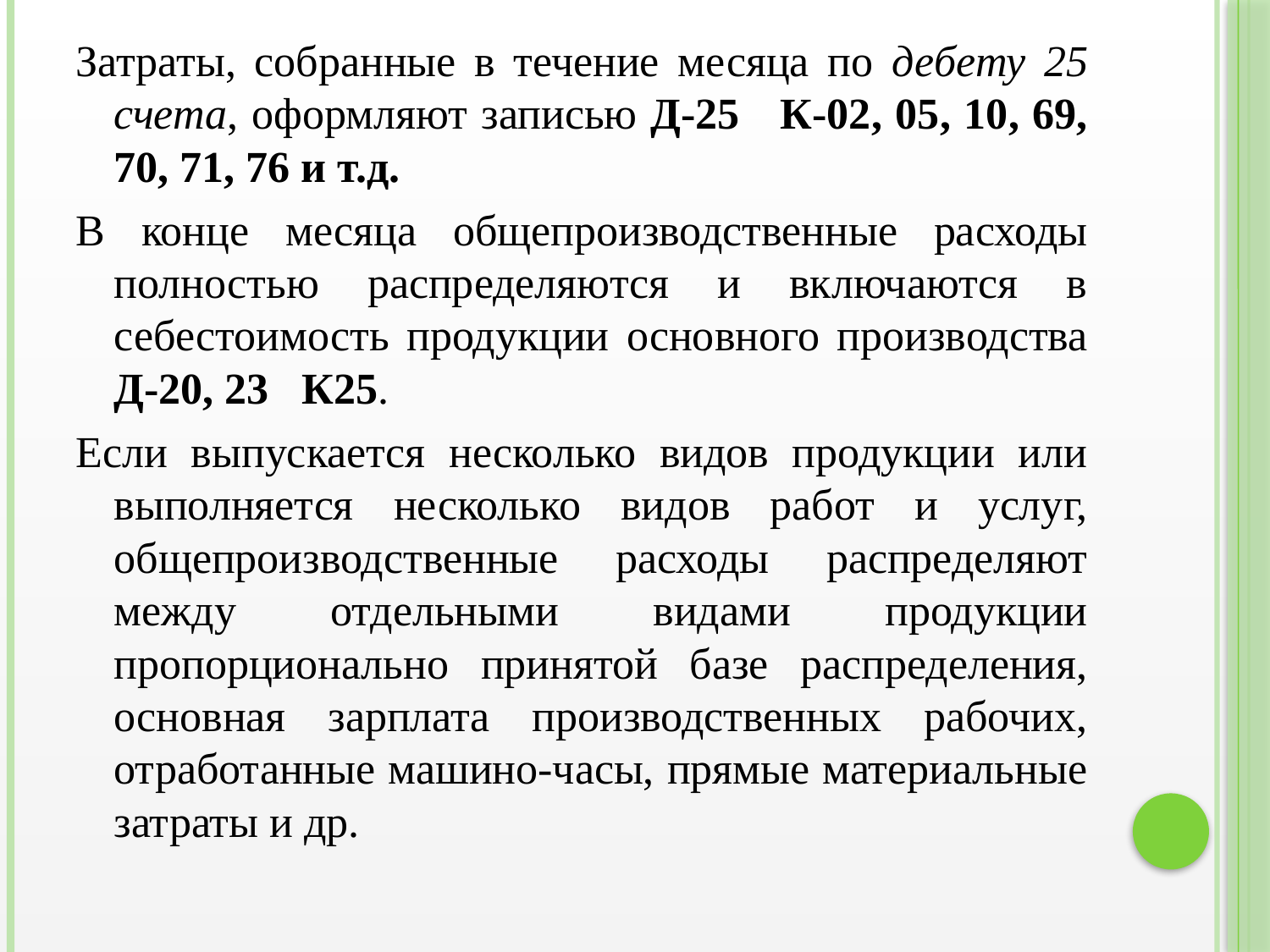

Затраты, собранные в течение месяца по дебету 25 счета, оформляют записью Д-25   К-02, 05, 10, 69, 70, 71, 76 и т.д.
В конце месяца общепроизводственные расходы полностью распределяются и включаются в себестоимость продукции основного производства Д-20, 23   К25.
Если выпускается несколько видов продукции или выполняется несколько видов работ и услуг, общепроизводственные расходы распределяют между отдельными видами продукции пропорционально принятой базе распределения, основная зарплата производственных рабочих, отработанные машино-часы, прямые материальные затраты и др.